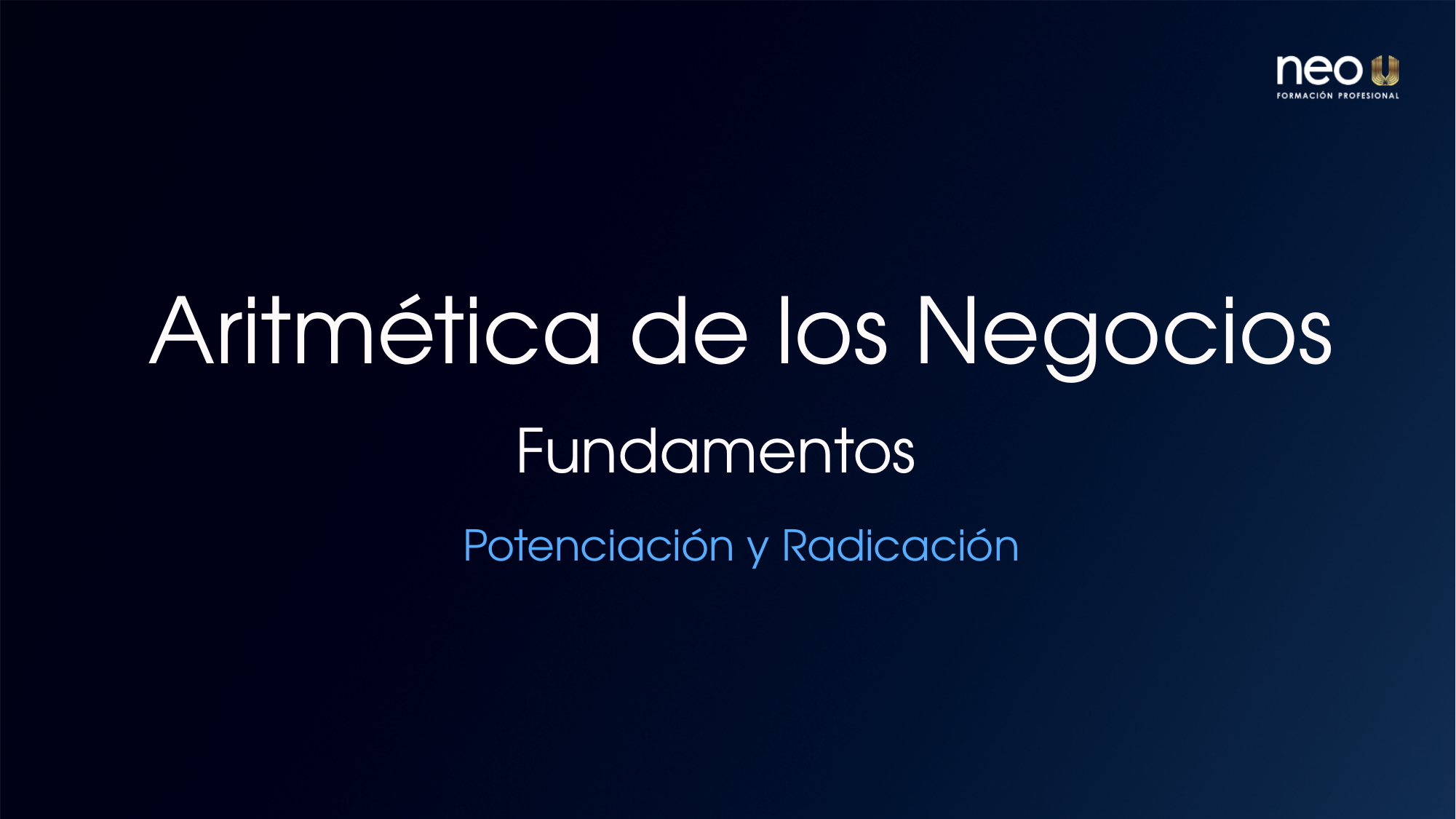

# Aritmética de los Negocios Fundamentos
Potenciación y Radicación